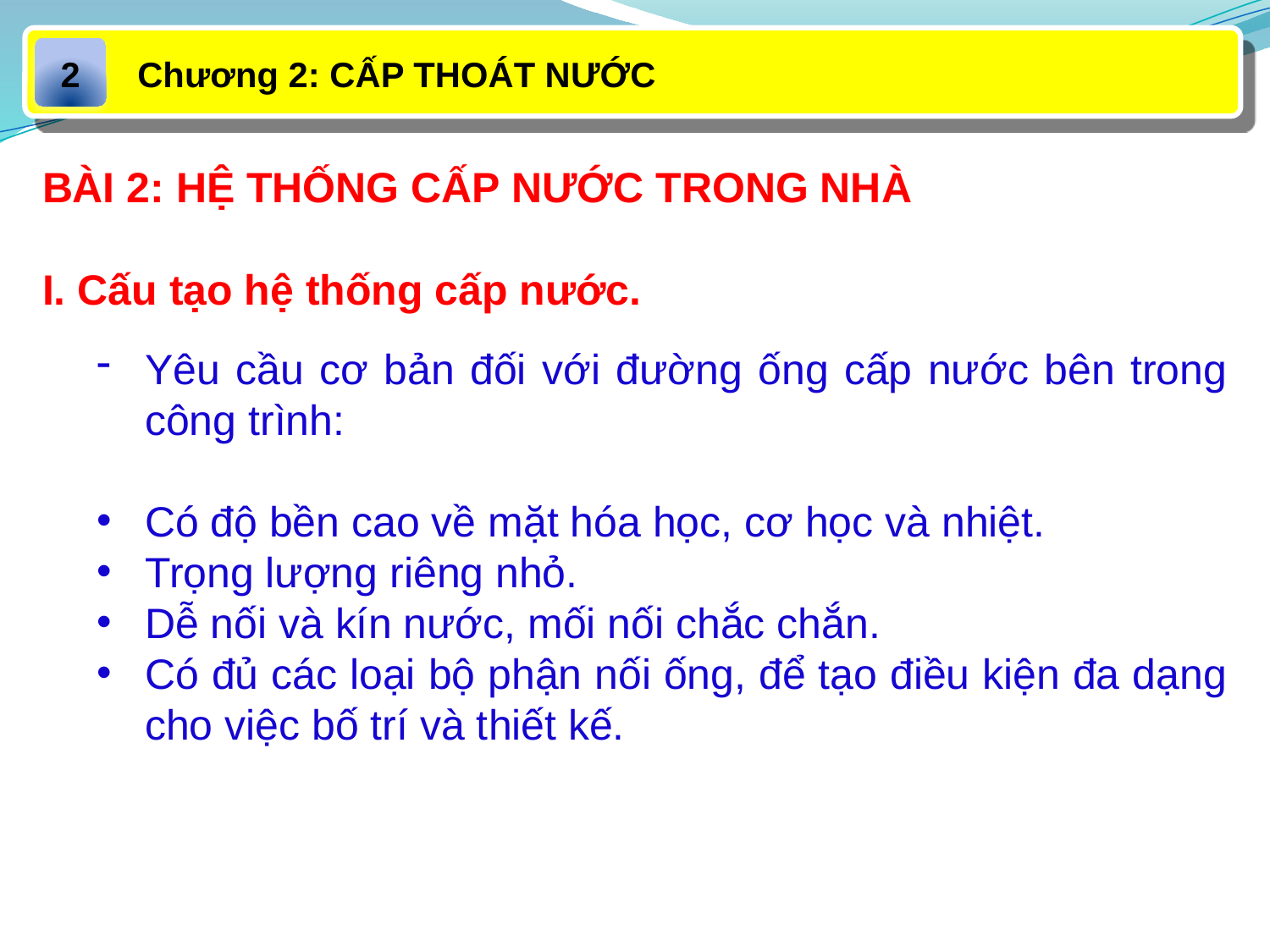

Chương 2: CẤP THOÁT NƯỚC
2

BÀI 2: HỆ THỐNG CẤP NƯỚC TRONG NHÀ

I. Cấu tạo hệ thống cấp nước.

Yêu cầu cơ bản đối với đường ống cấp nước bên trong công trình:

Có độ bền cao về mặt hóa học, cơ học và nhiệt.
Trọng lượng riêng nhỏ.
Dễ nối và kín nước, mối nối chắc chắn.
Có đủ các loại bộ phận nối ống, để tạo điều kiện đa dạng cho việc bố trí và thiết kế.